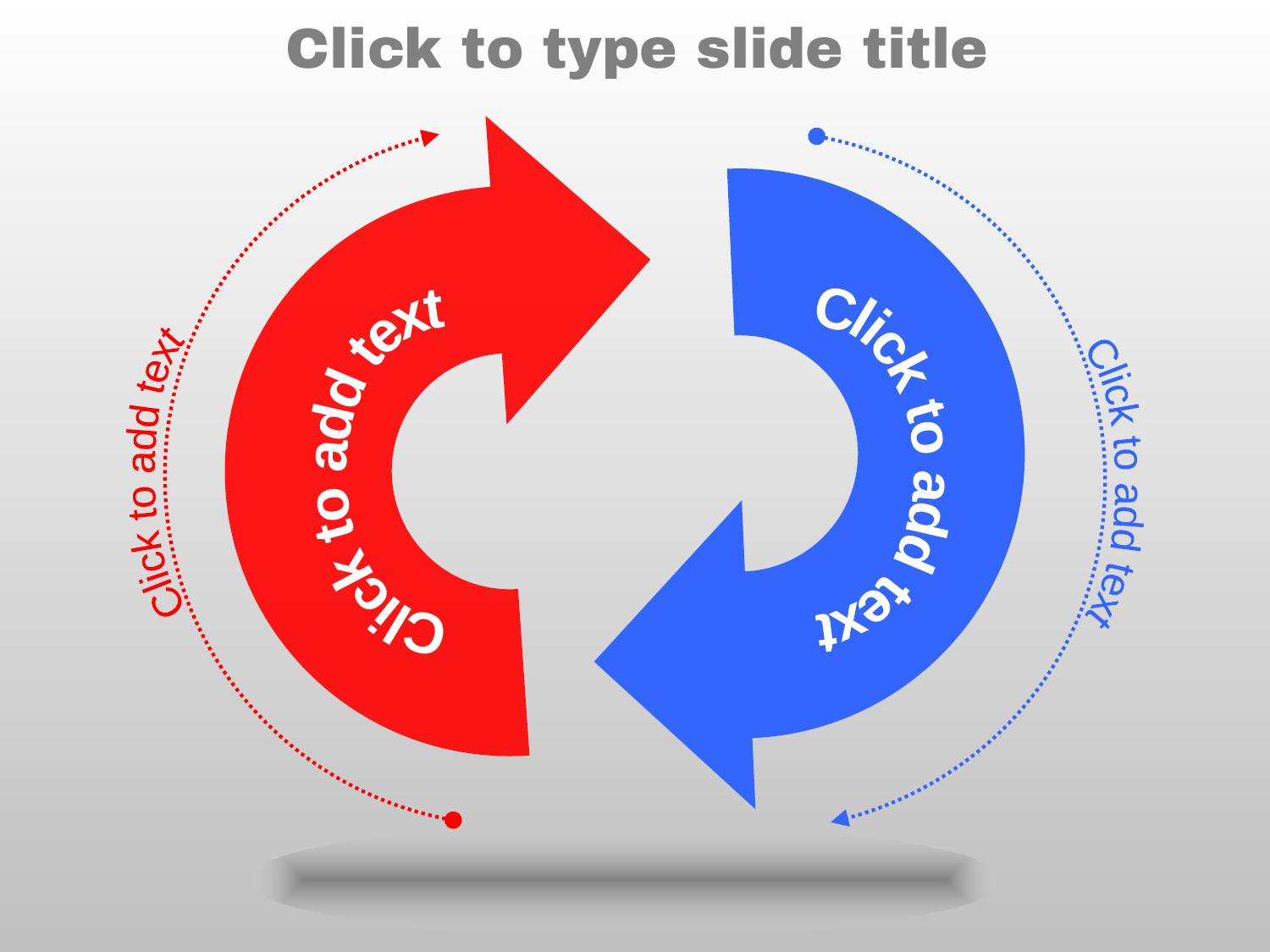

Click to type slide title

Click to add text

Click to add text

Click to add text
Click to add text